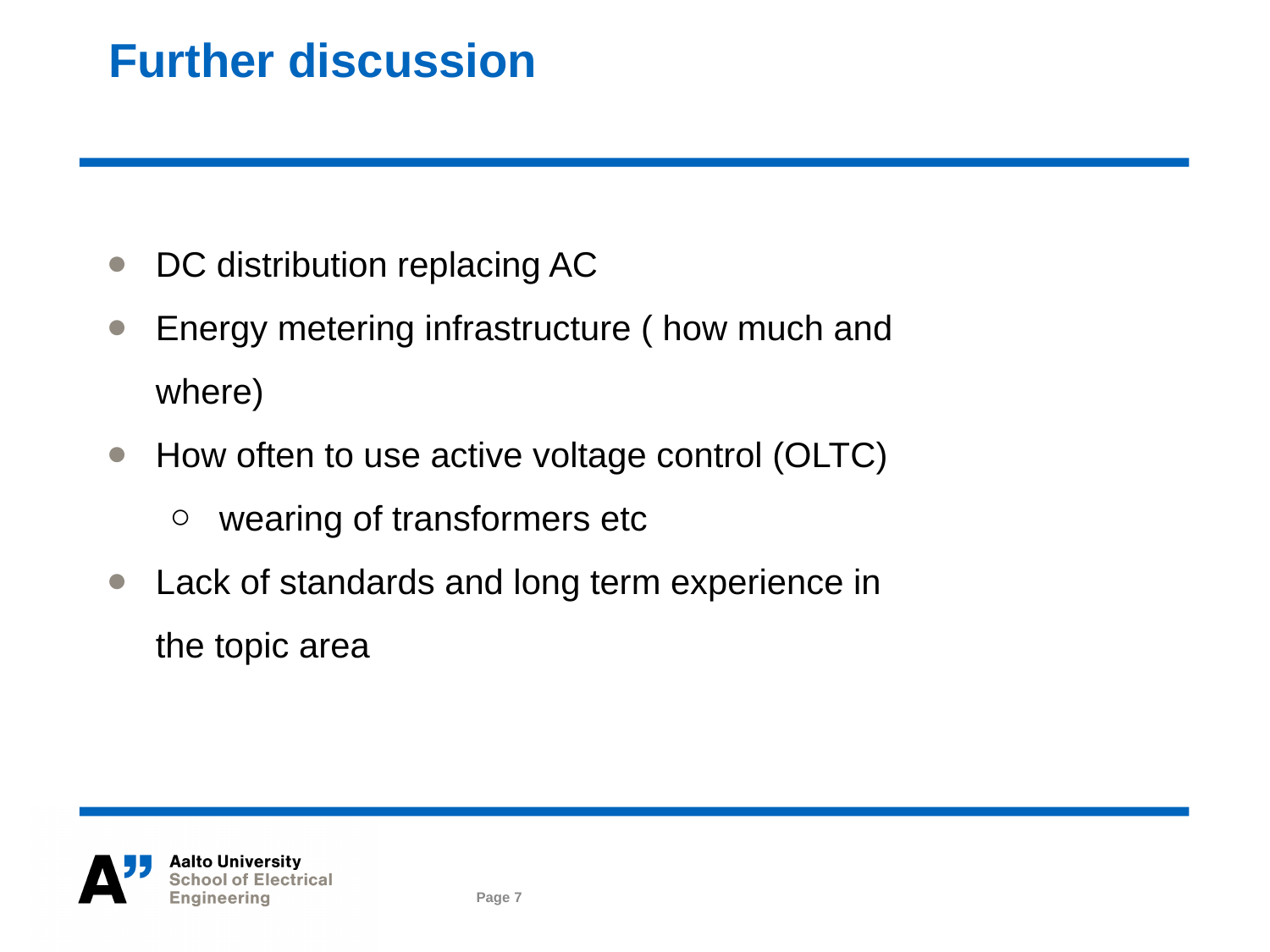

# Further discussion

DC distribution replacing AC
Energy metering infrastructure ( how much and where)
How often to use active voltage control (OLTC)
wearing of transformers etc
Lack of standards and long term experience in the topic area

Page 7